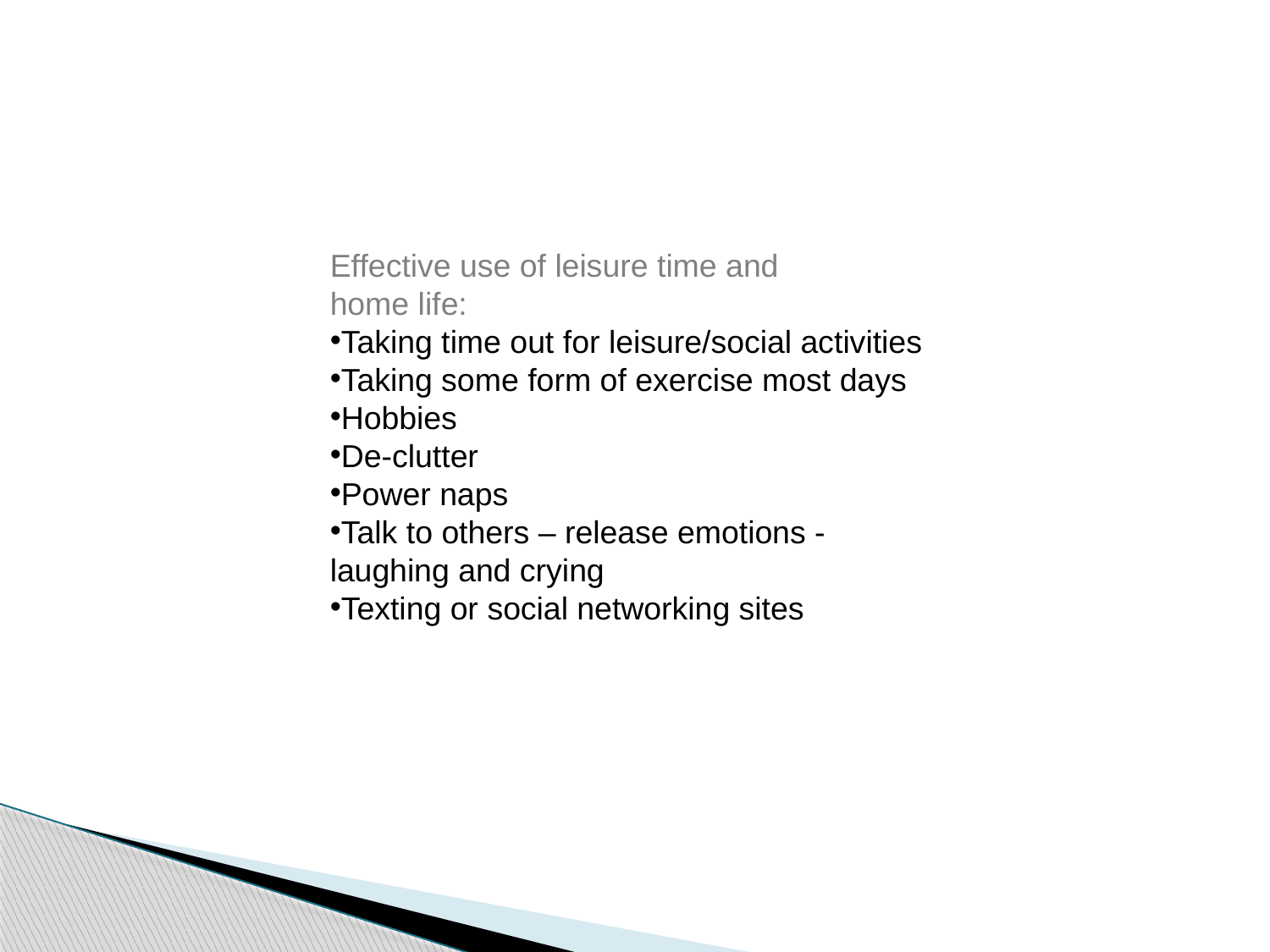

Effective use of leisure time and
home life:
Taking time out for leisure/social activities
Taking some form of exercise most days
Hobbies
De-clutter
Power naps
Talk to others – release emotions -  laughing and crying
Texting or social networking sites